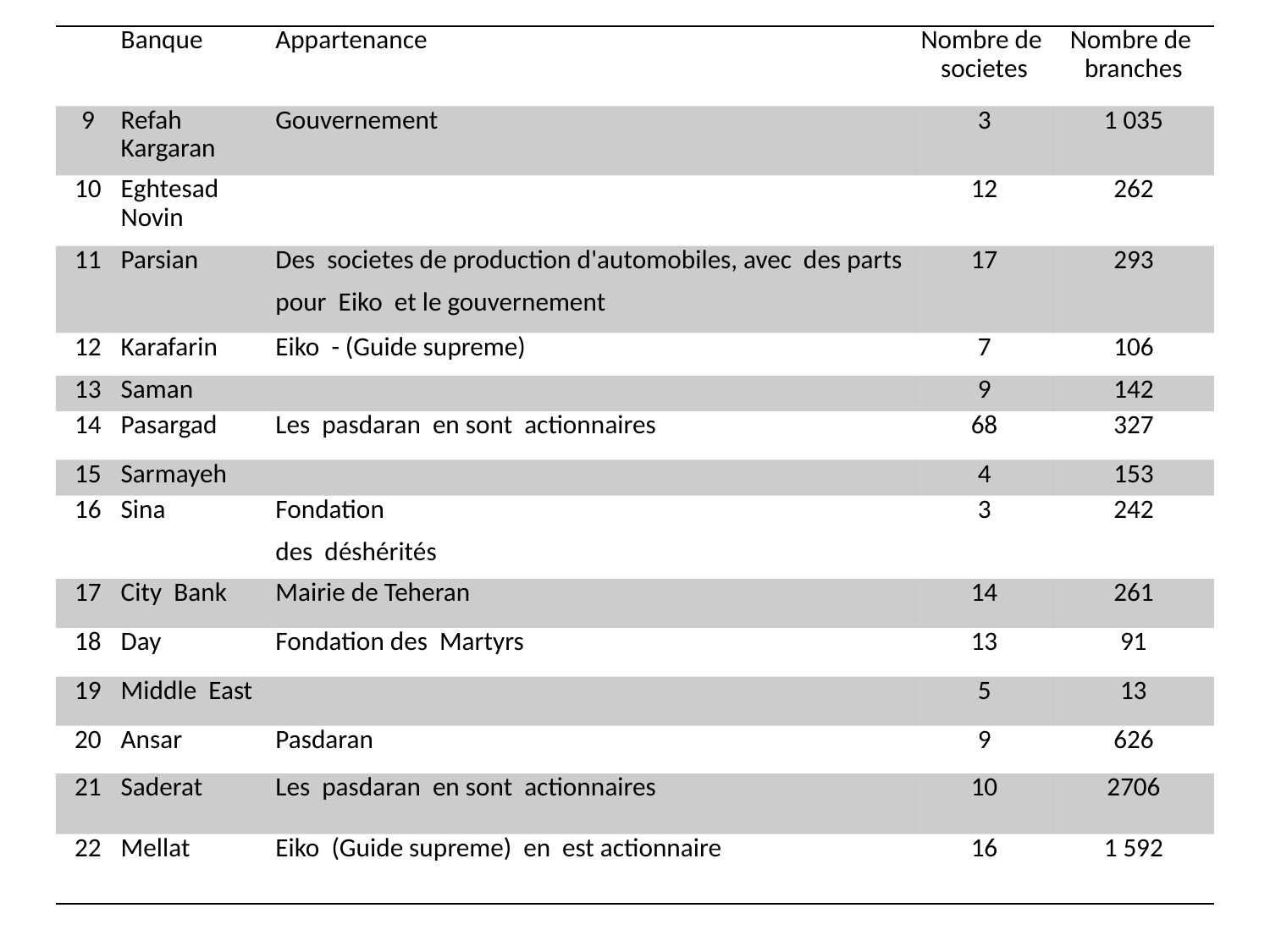

|  | Banque | Appartenance | Nombre de societes | Nombre de branches |
| --- | --- | --- | --- | --- |
| 9 | Refah Kargaran | Gouvernement | 3 | 1 035 |
| 10 | Eghtesad Novin |  | 12 | 262 |
| 11 | Parsian | Des societes de production d'automobiles, avec des parts pour Eiko et le gouvernement | 17 | 293 |
| 12 | Karafarin | Eiko - (Guide supreme) | 7 | 106 |
| 13 | Saman |  | 9 | 142 |
| 14 | Pasargad | Les pasdaran en sont actionnaires | 68 | 327 |
| 15 | Sarmayeh |  | 4 | 153 |
| 16 | Sina | Fondation des déshérités | 3 | 242 |
| 17 | City Bank | Mairie de Teheran | 14 | 261 |
| 18 | Day | Fondation des Martyrs | 13 | 91 |
| 19 | Middle East |  | 5 | 13 |
| 20 | Ansar | Pasdaran | 9 | 626 |
| 21 | Saderat | Les pasdaran en sont actionnaires | 10 | 2706 |
| 22 | Mellat | Eiko (Guide supreme) en est actionnaire | 16 | 1 592 |